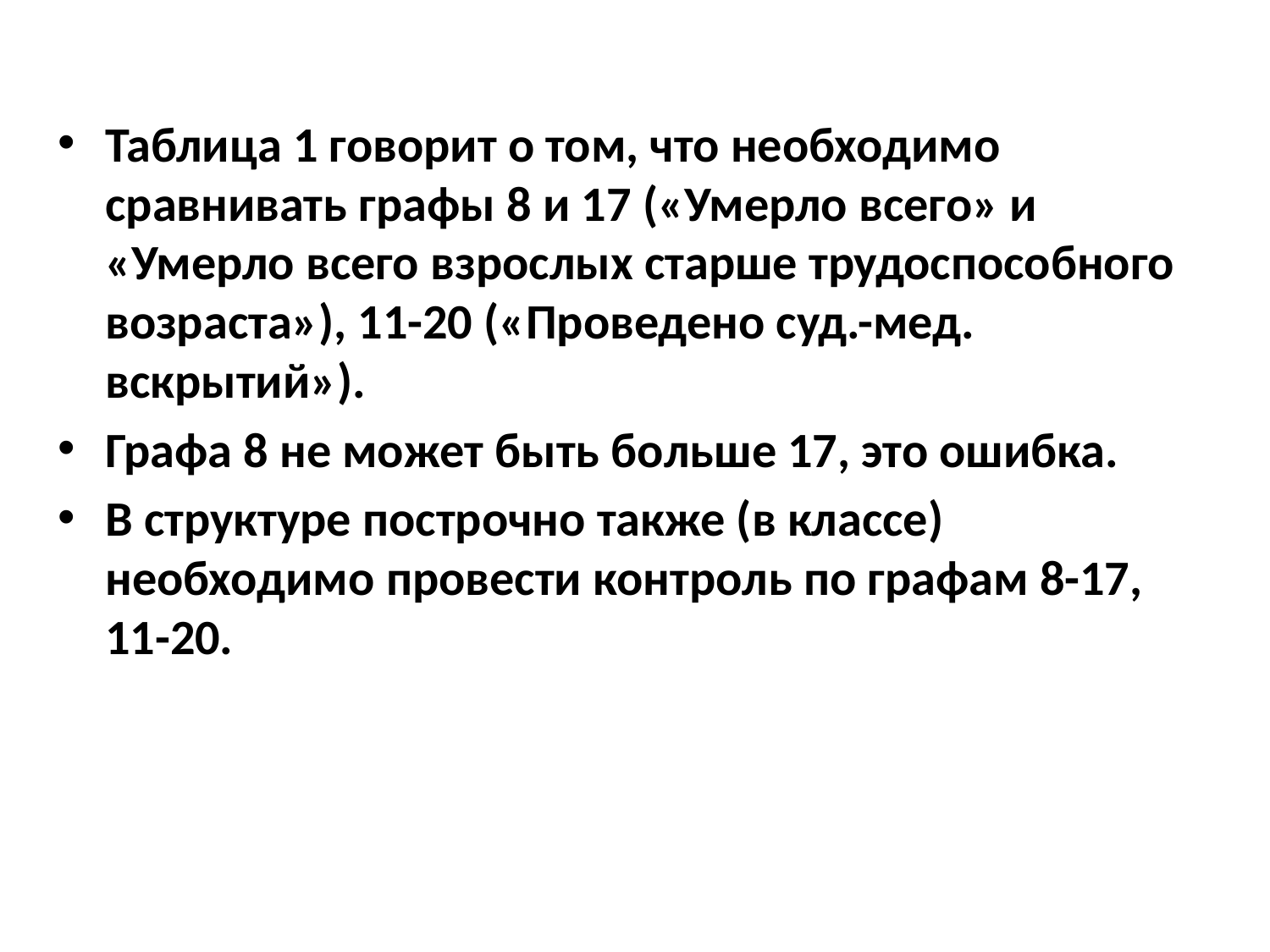

Таблица 1 говорит о том, что необходимо сравнивать графы 8 и 17 («Умерло всего» и «Умерло всего взрослых старше трудоспособного возраста»), 11-20 («Проведено суд.-мед. вскрытий»).
Графа 8 не может быть больше 17, это ошибка.
В структуре построчно также (в классе) необходимо провести контроль по графам 8-17, 11-20.